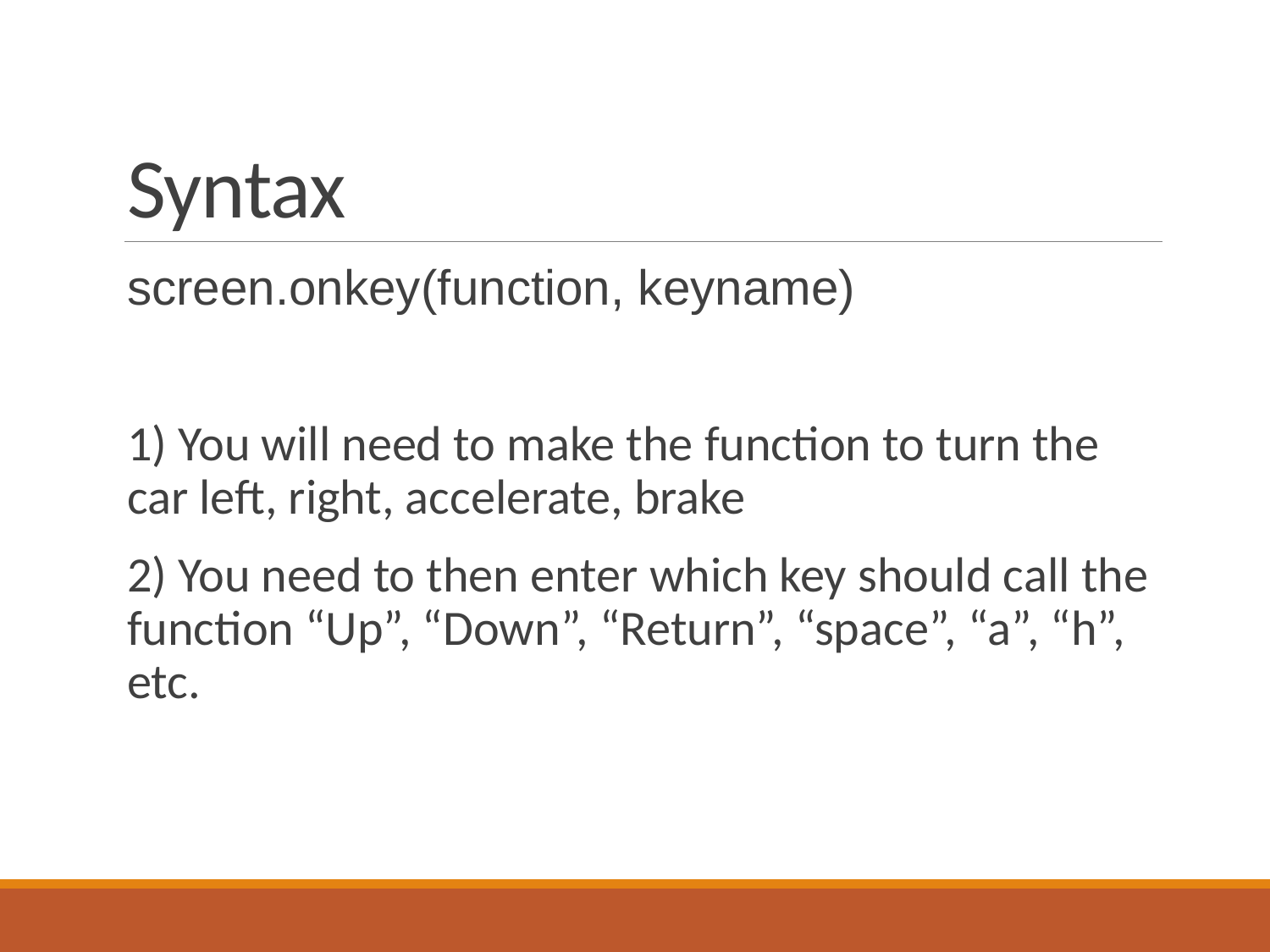

# Syntax
screen.onkey(function, keyname)

1) You will need to make the function to turn the car left, right, accelerate, brake
2) You need to then enter which key should call the function “Up”, “Down”, “Return”, “space”, “a”, “h”, etc.